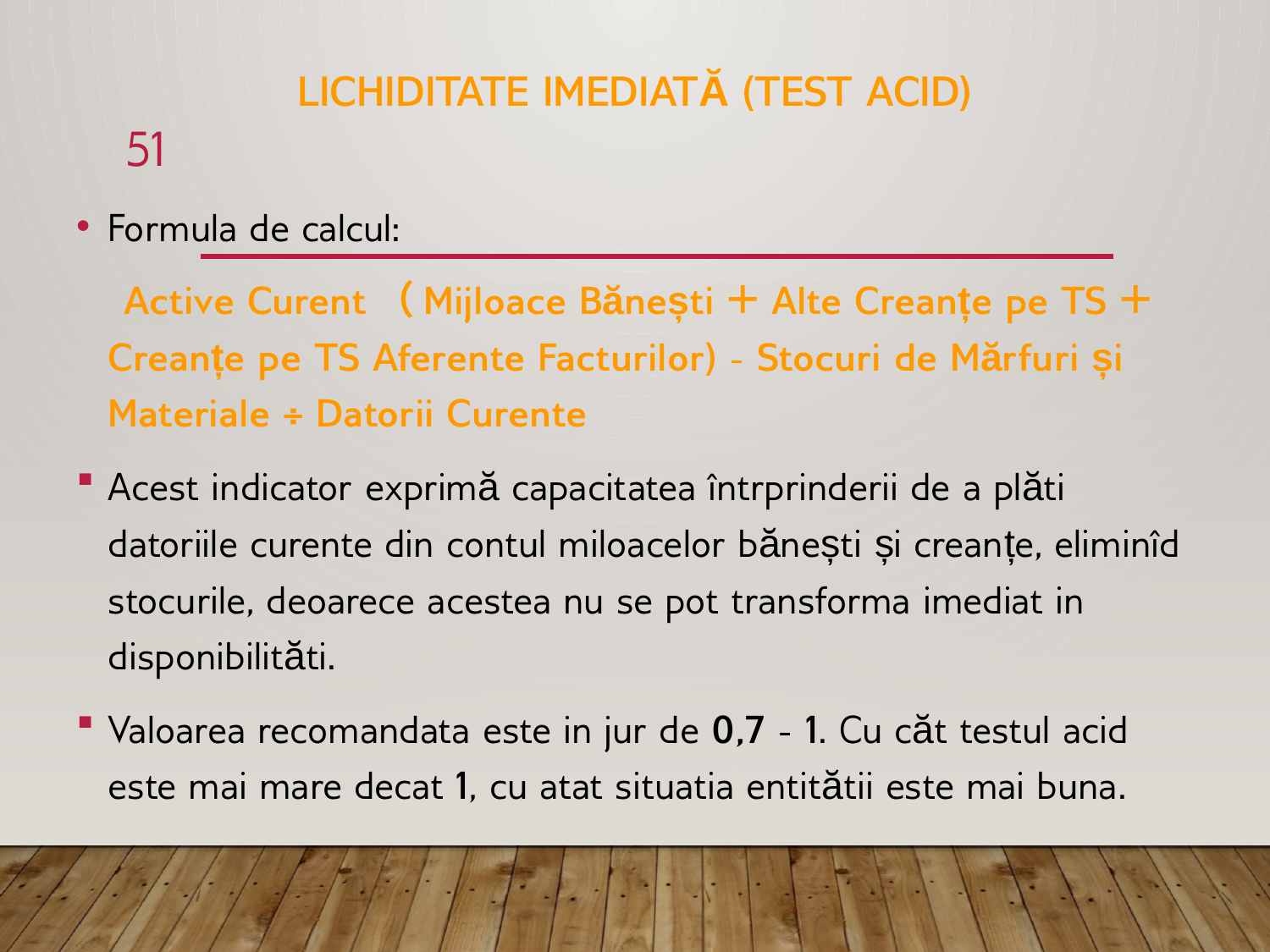

# LICHIDITATE IMEDIATĂ (TEST ACID)
51
Formula de calcul:
    Active Curent（Mijloace Bănești＋Alte Creanțe pe TS＋Creanțe pe TS Aferente Facturilor) - Stocuri de Mărfuri și Materiale ÷ Datorii Curente
Acest indicator exprimă capacitatea întrprinderii de a plăti datoriile curente din contul miloacelor bănești și creanțe, eliminîd stocurile, deoarece acestea nu se pot transforma imediat in disponibilităti.
Valoarea recomandata este in jur de 0,7 - 1. Cu căt testul acid este mai mare decat 1, cu atat situatia entitătii este mai buna.